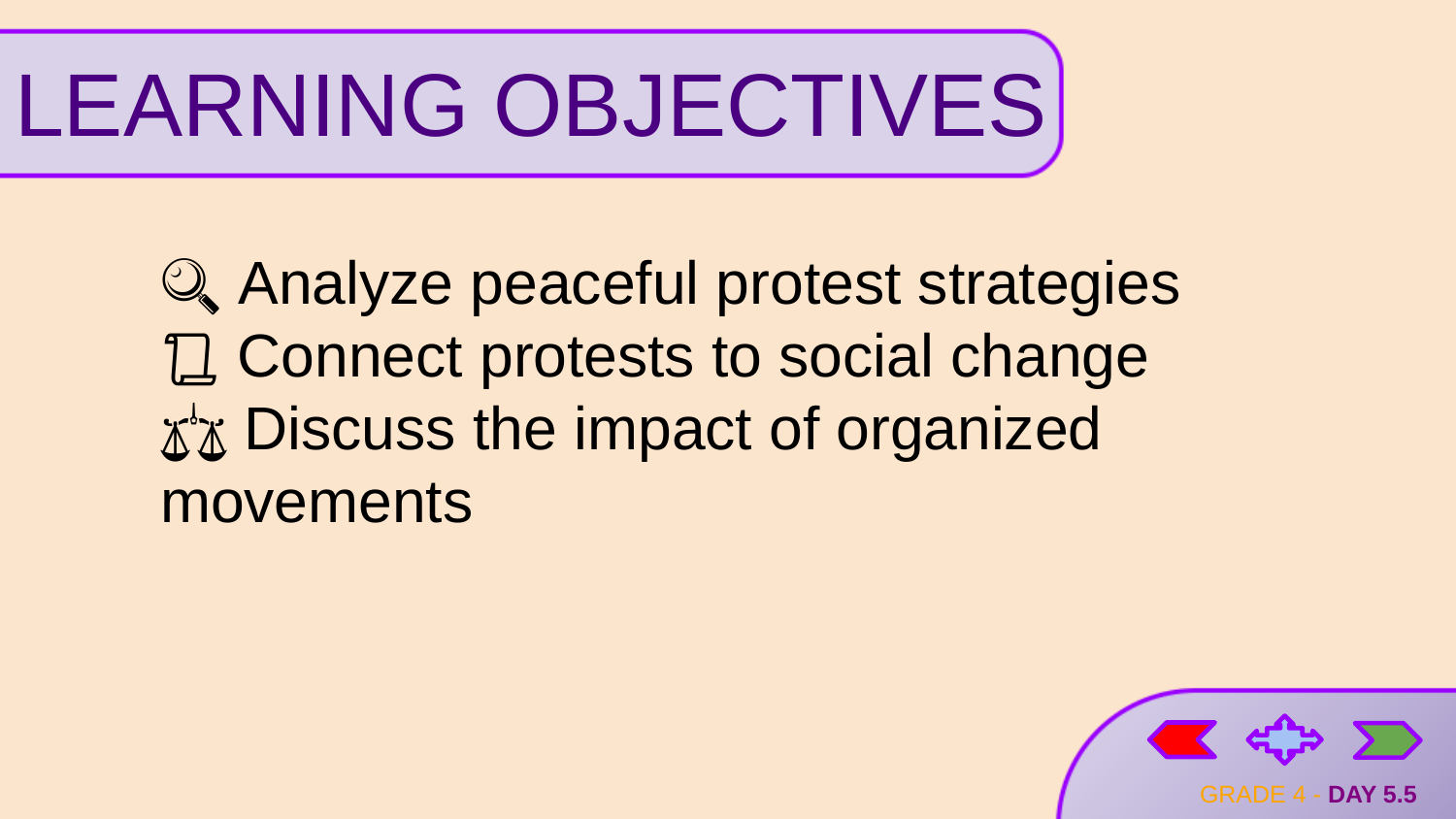

# LEARNING OBJECTIVES

🔍 Analyze peaceful protest strategies
📜 Connect protests to social change
⚖️ Discuss the impact of organized movements

GRADE 4 - DAY 5.5